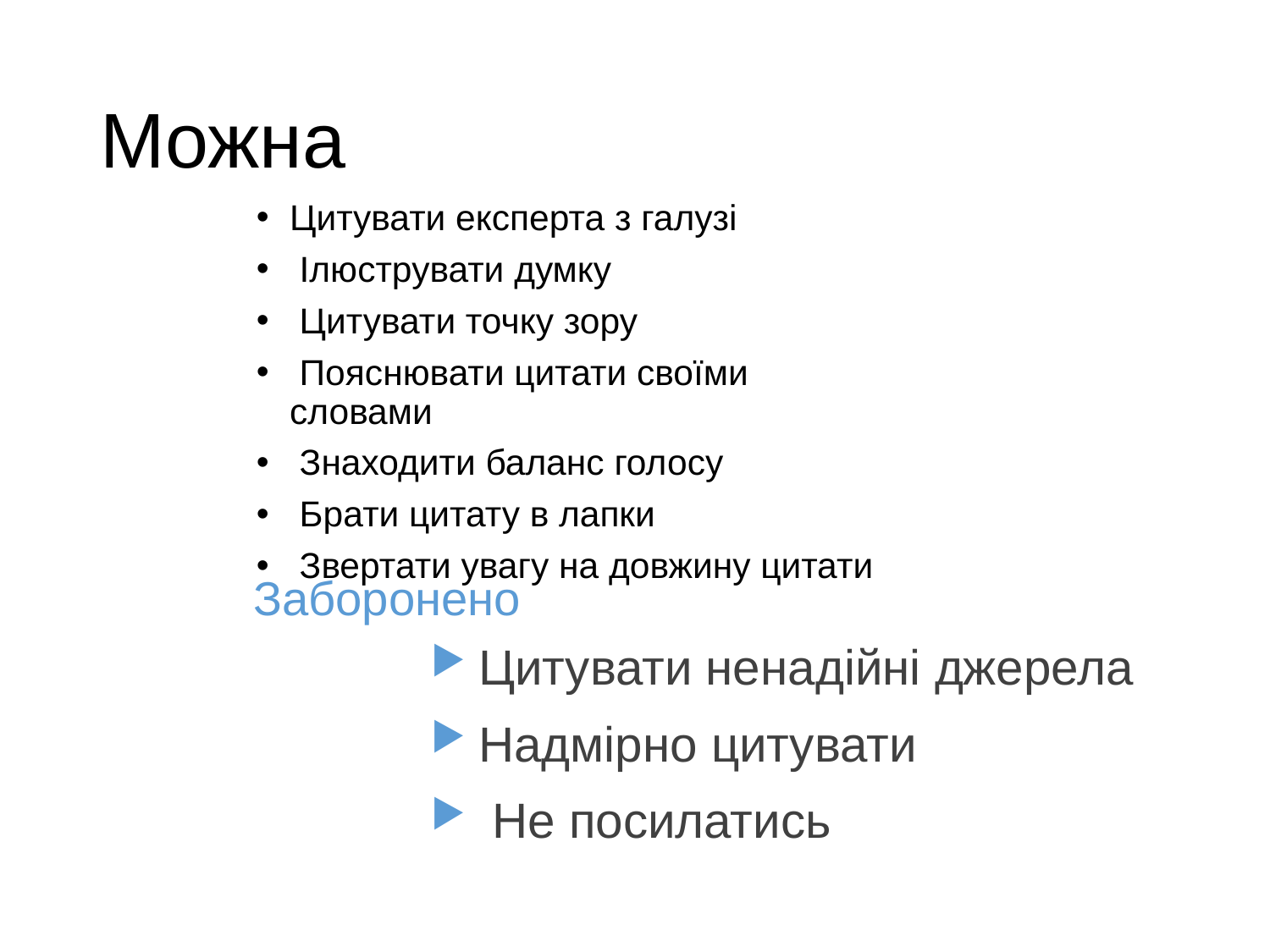

# Можна
Цитувати експерта з галузі
 Ілюструвати думку
 Цитувати точку зору
 Пояснювати цитати своїми словами
 Знаходити баланс голосу
 Брати цитату в лапки
 Звертати увагу на довжину цитати
Заборонено
Цитувати ненадійні джерела
Надмірно цитувати
 Не посилатись